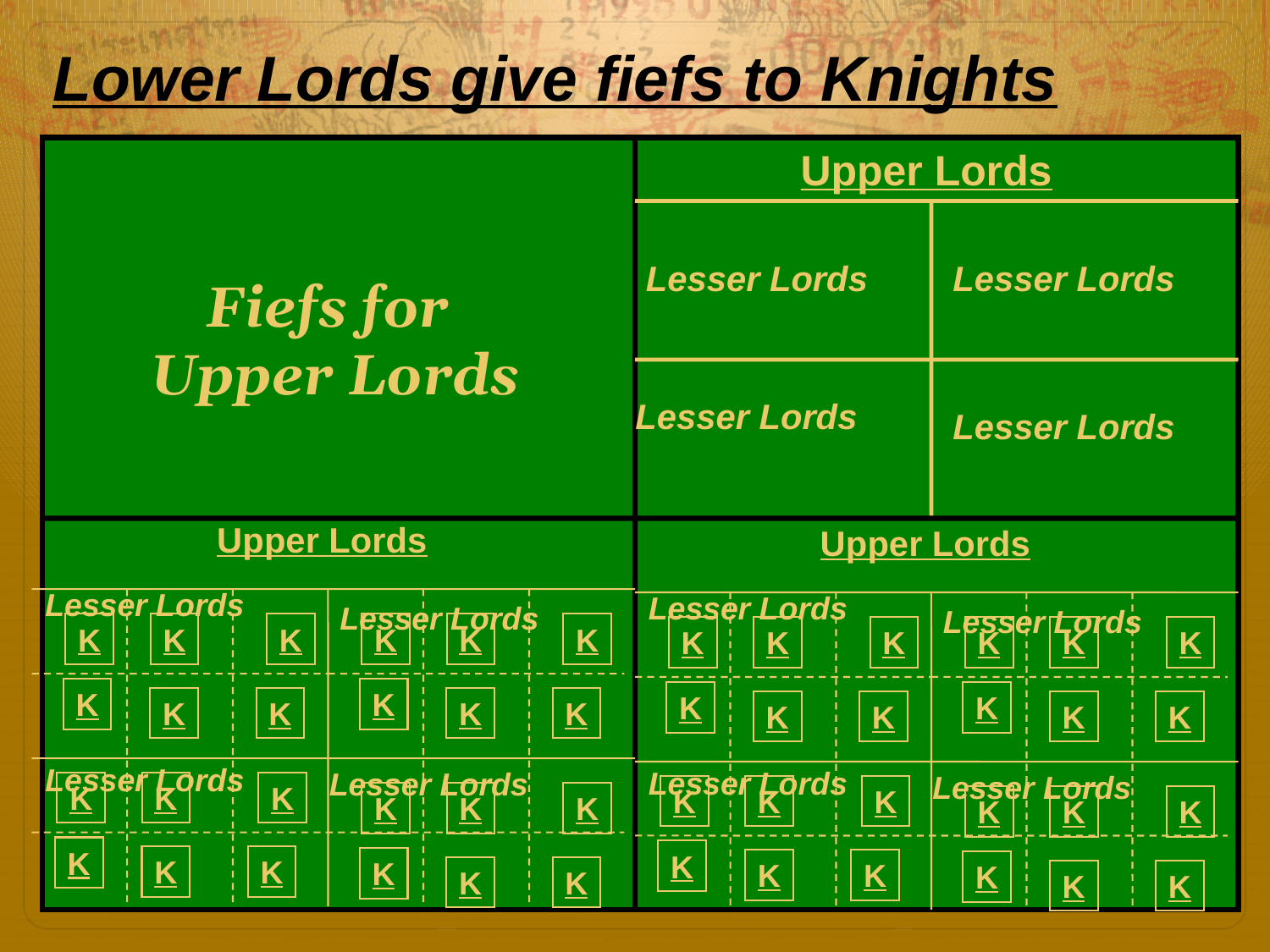

Lower Lords give fiefs to Knights

Upper Lords

Lesser Lords
Lesser Lords
Fiefs for
Upper Lords

Lesser Lords
Lesser Lords
Upper Lords
Upper Lords

Lesser Lords
Lesser Lords

Lesser Lords

Lesser Lords
K
K
K
K
K
K
K
K
K
K
K
K

K
K
K
K
K
K
K
K
K
K
K
K
Lesser Lords
Lesser Lords

Lesser Lords

Lesser Lords
K
K
K
K
K
K
K
K
K
K
K
K

K
K
K
K
K
K
K
K
K
K
K
K